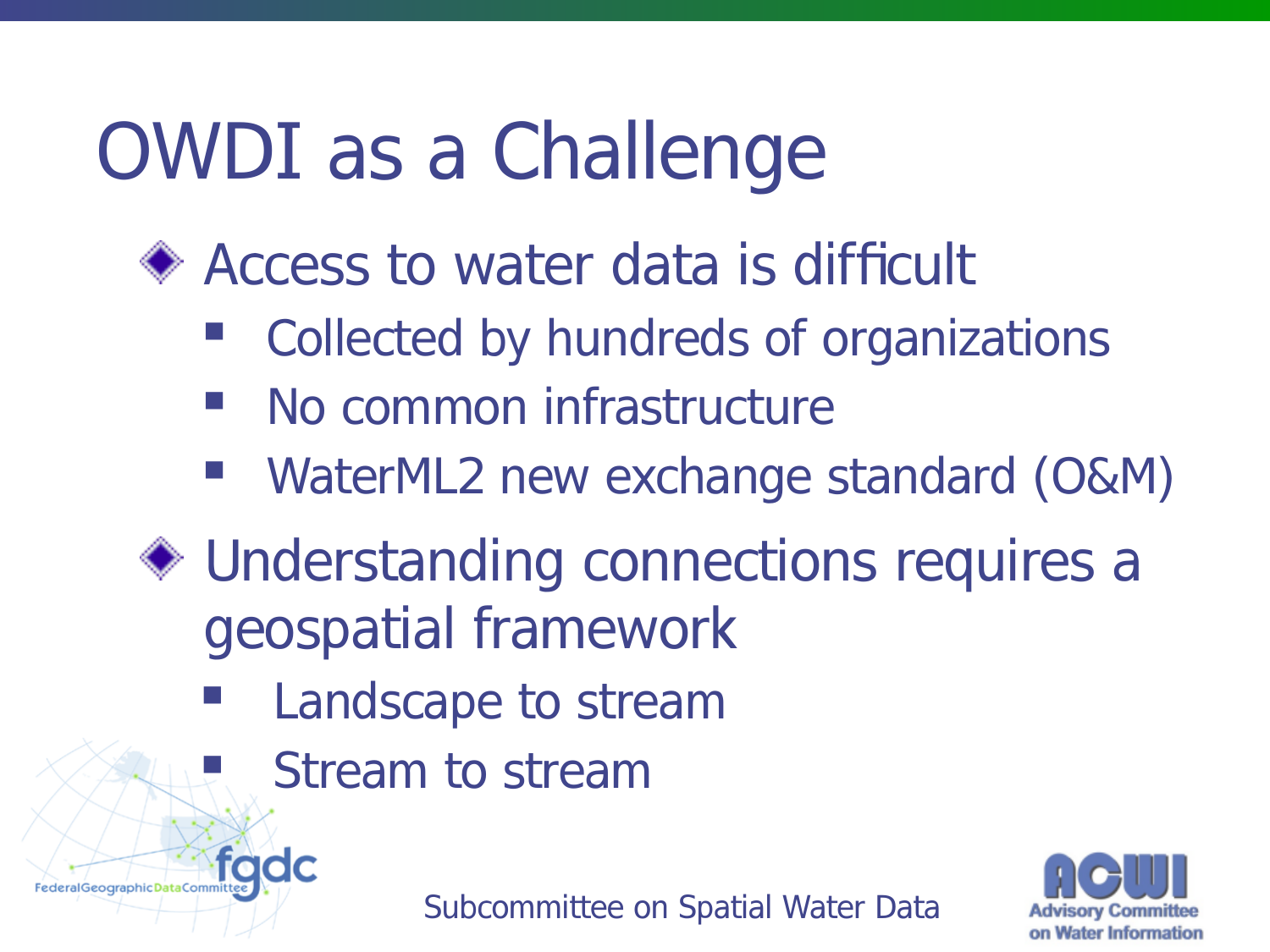

# OWDI as a Challenge
Access to water data is difficult
Collected by hundreds of organizations
No common infrastructure
WaterML2 new exchange standard (O&M)
Understanding connections requires a geospatial framework
Landscape to stream
Stream to stream
Subcommittee on Spatial Water Data